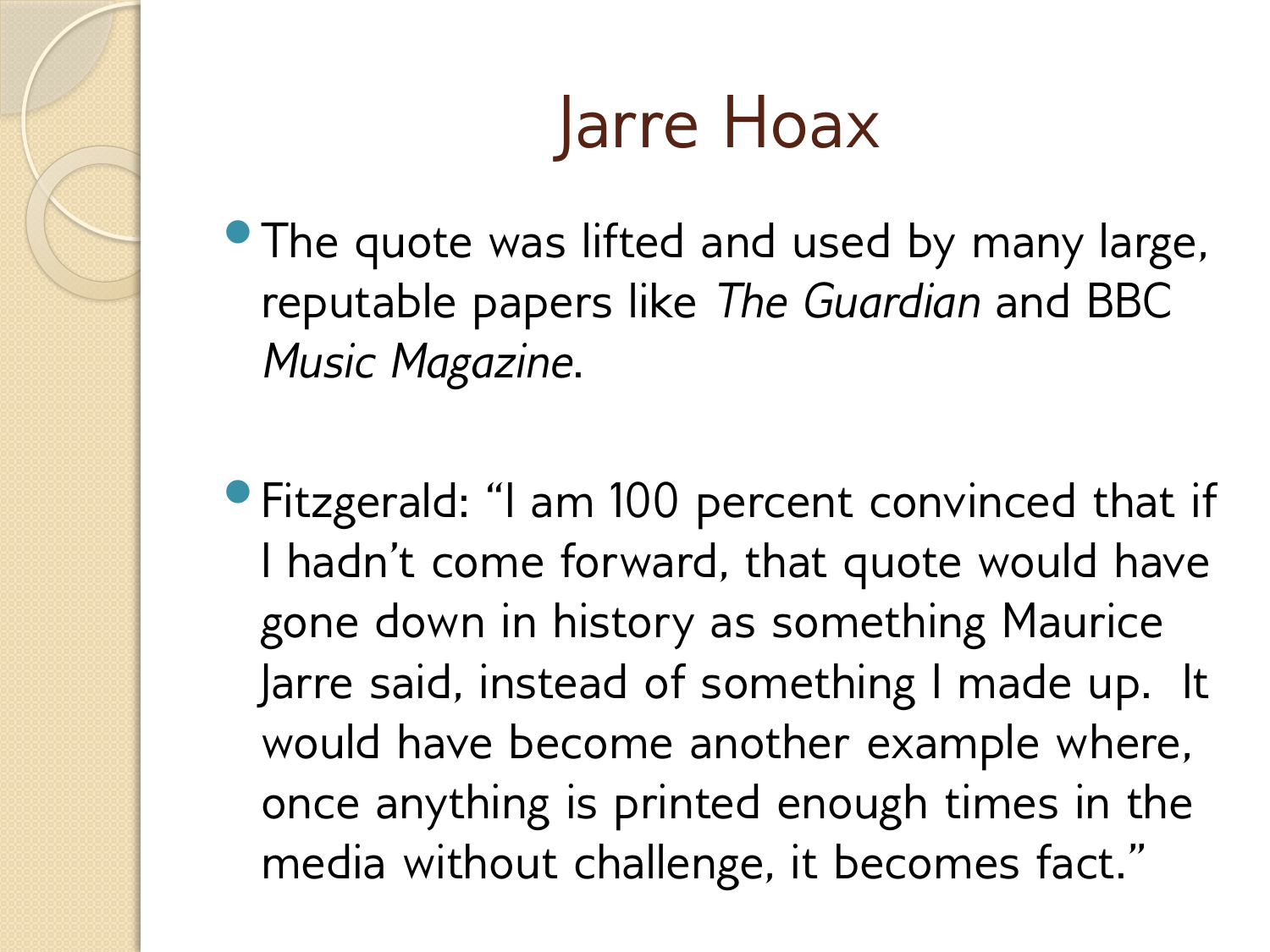

# Jarre Hoax
The quote was lifted and used by many large, reputable papers like The Guardian and BBC Music Magazine.

Fitzgerald: “I am 100 percent convinced that if I hadn’t come forward, that quote would have gone down in history as something Maurice Jarre said, instead of something I made up.  It would have become another example where, once anything is printed enough times in the media without challenge, it becomes fact.”